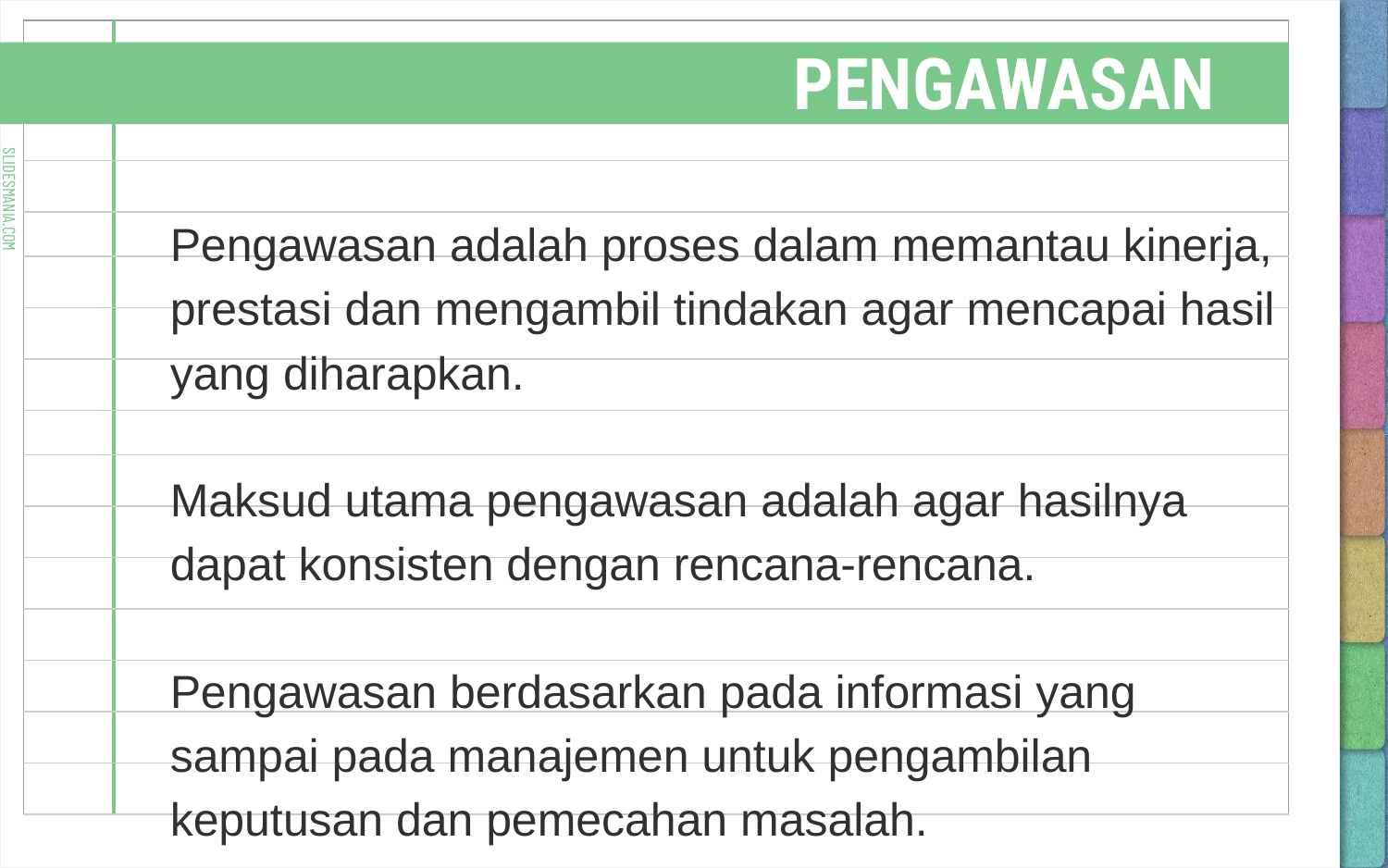

# PENGAWASAN
Pengawasan adalah proses dalam memantau kinerja, prestasi dan mengambil tindakan agar mencapai hasil yang diharapkan.

Maksud utama pengawasan adalah agar hasilnya dapat konsisten dengan rencana-rencana.

Pengawasan berdasarkan pada informasi yang sampai pada manajemen untuk pengambilan keputusan dan pemecahan masalah.